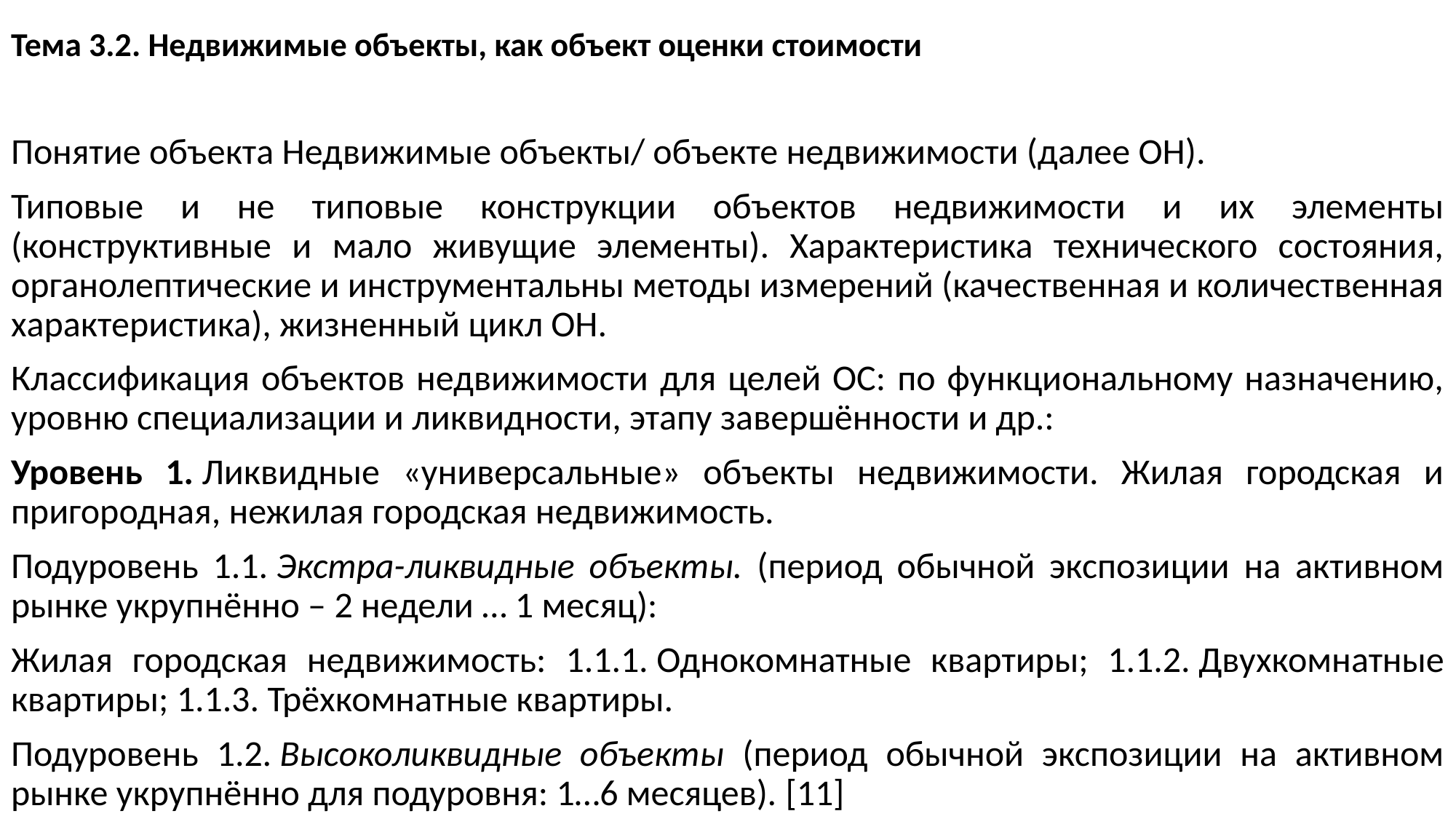

# Тема 3.2. Недвижимые объекты, как объект оценки стоимости

Понятие объекта Недвижимые объекты/ объекте недвижимости (далее ОН).
Типовые и не типовые конструкции объектов недвижимости и их элементы (конструктивные и мало живущие элементы). Характеристика технического состояния, органолептические и инструментальны методы измерений (качественная и количественная характеристика), жизненный цикл ОН.
Классификация объектов недвижимости для целей ОС: по функциональному назначению, уровню специализации и ликвидности, этапу завершённости и др.:
Уровень 1. Ликвидные «универсальные» объекты недвижимости. Жилая городская и пригородная, нежилая городская недвижимость.
Подуровень 1.1. Экстра-ликвидные объекты. (период обычной экспозиции на активном рынке укрупнённо – 2 недели … 1 месяц):
Жилая городская недвижимость: 1.1.1. Однокомнатные квартиры; 1.1.2. Двухкомнатные квартиры; 1.1.3. Трёхкомнатные квартиры.
Подуровень 1.2. Высоколиквидные объекты (период обычной экспозиции на активном рынке укрупнённо для подуровня: 1…6 месяцев). [11]